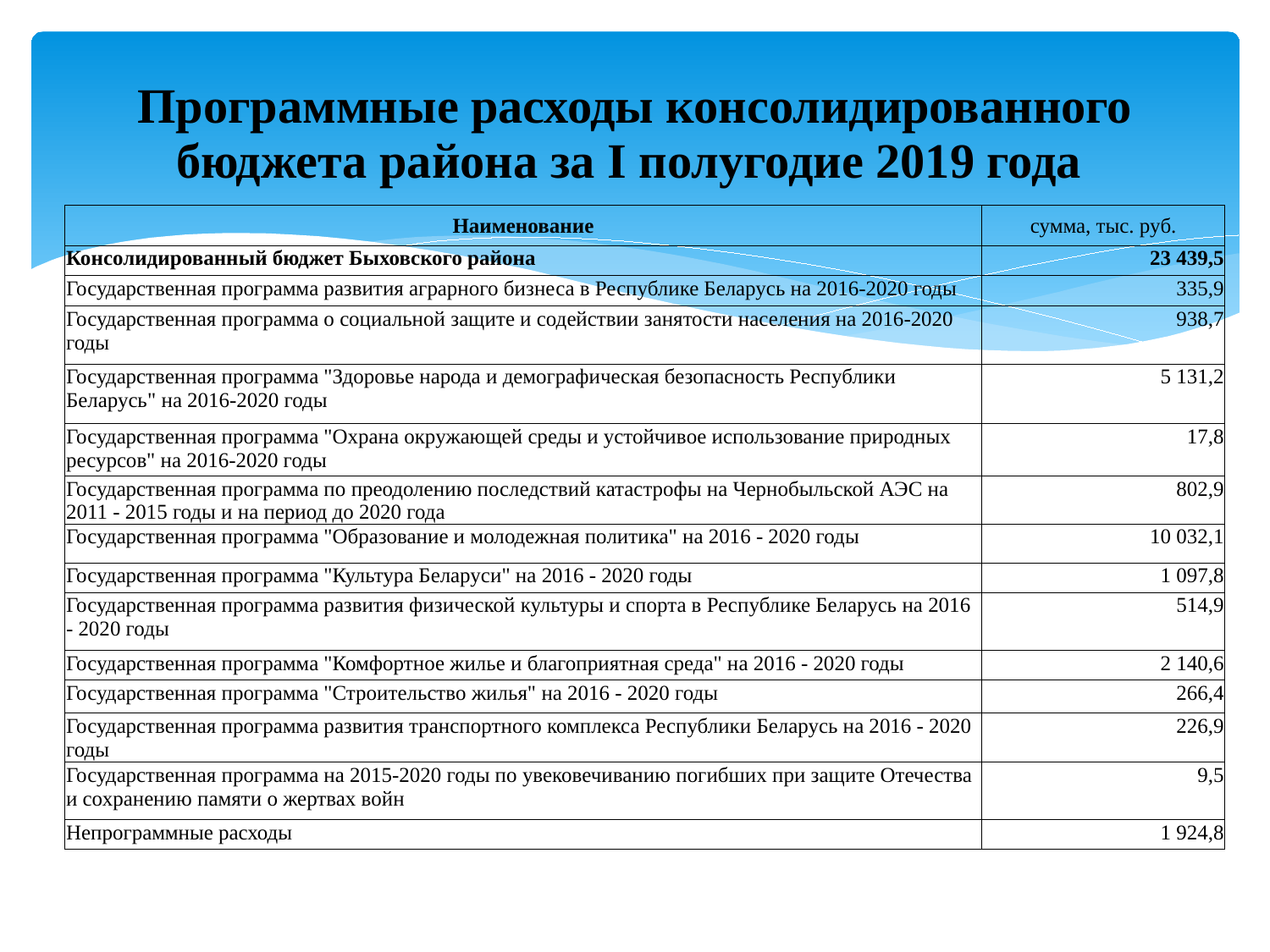

# Программные расходы консолидированного бюджета района за I полугодие 2019 года
| Наименование | сумма, тыс. руб. |
| --- | --- |
| Консолидированный бюджет Быховского района | 23 439,5 |
| Государственная программа развития аграрного бизнеса в Республике Беларусь на 2016-2020 годы | 335,9 |
| Государственная программа о социальной защите и содействии занятости населения на 2016-2020 годы | 938,7 |
| Государственная программа "Здоровье народа и демографическая безопасность Республики Беларусь" на 2016-2020 годы | 5 131,2 |
| Государственная программа "Охрана окружающей среды и устойчивое использование природных ресурсов" на 2016-2020 годы | 17,8 |
| Государственная программа по преодолению последствий катастрофы на Чернобыльской АЭС на 2011 - 2015 годы и на период до 2020 года | 802,9 |
| Государственная программа "Образование и молодежная политика" на 2016 - 2020 годы | 10 032,1 |
| Государственная программа "Культура Беларуси" на 2016 - 2020 годы | 1 097,8 |
| Государственная программа развития физической культуры и спорта в Республике Беларусь на 2016 - 2020 годы | 514,9 |
| Государственная программа "Комфортное жилье и благоприятная среда" на 2016 - 2020 годы | 2 140,6 |
| Государственная программа "Строительство жилья" на 2016 - 2020 годы | 266,4 |
| Государственная программа развития транспортного комплекса Республики Беларусь на 2016 - 2020 годы | 226,9 |
| Государственная программа на 2015-2020 годы по увековечиванию погибших при защите Отечества и сохранению памяти о жертвах войн | 9,5 |
| Непрограммные расходы | 1 924,8 |